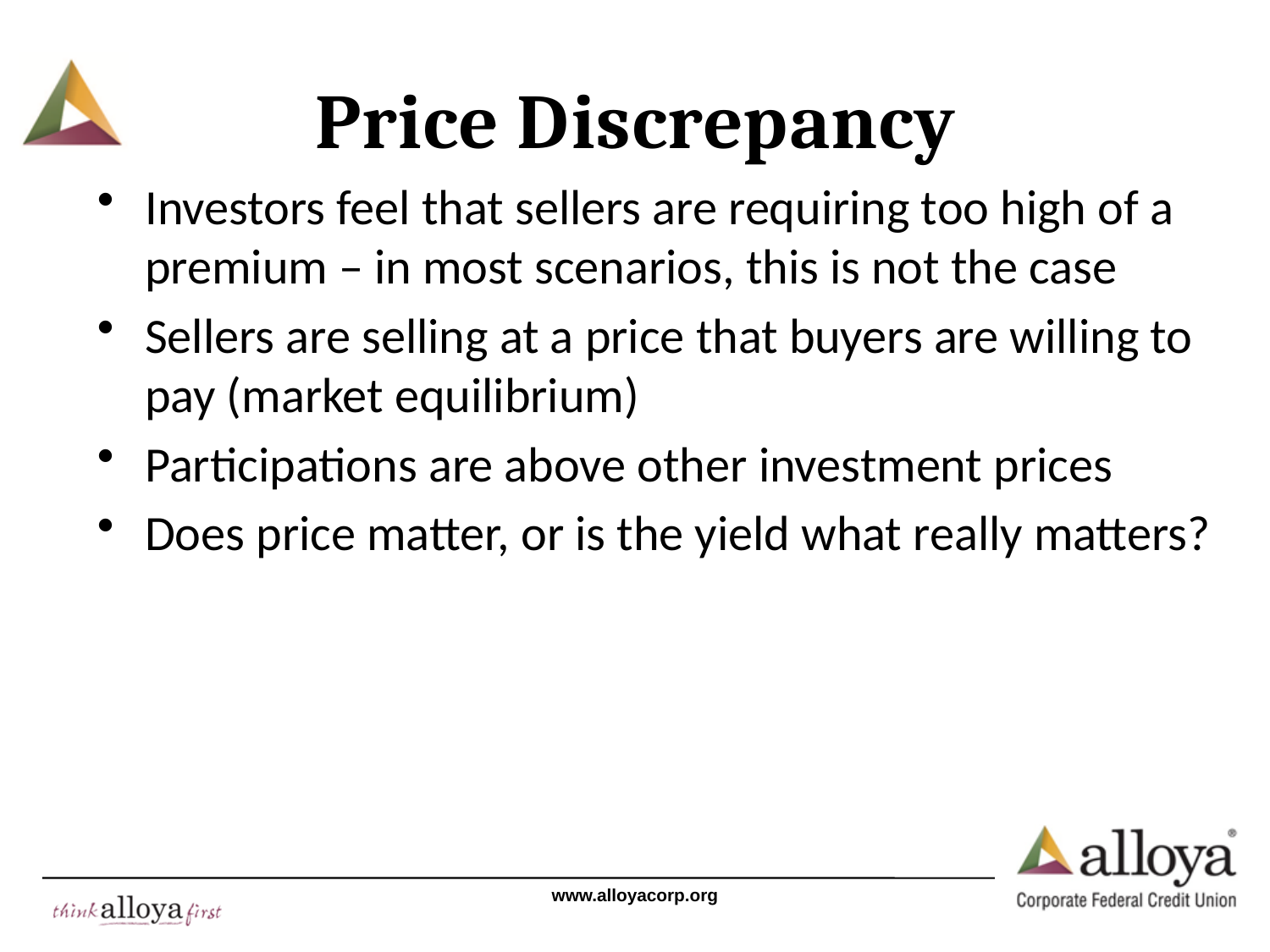

# Price Discrepancy
Investors feel that sellers are requiring too high of a premium – in most scenarios, this is not the case
Sellers are selling at a price that buyers are willing to pay (market equilibrium)
Participations are above other investment prices
Does price matter, or is the yield what really matters?